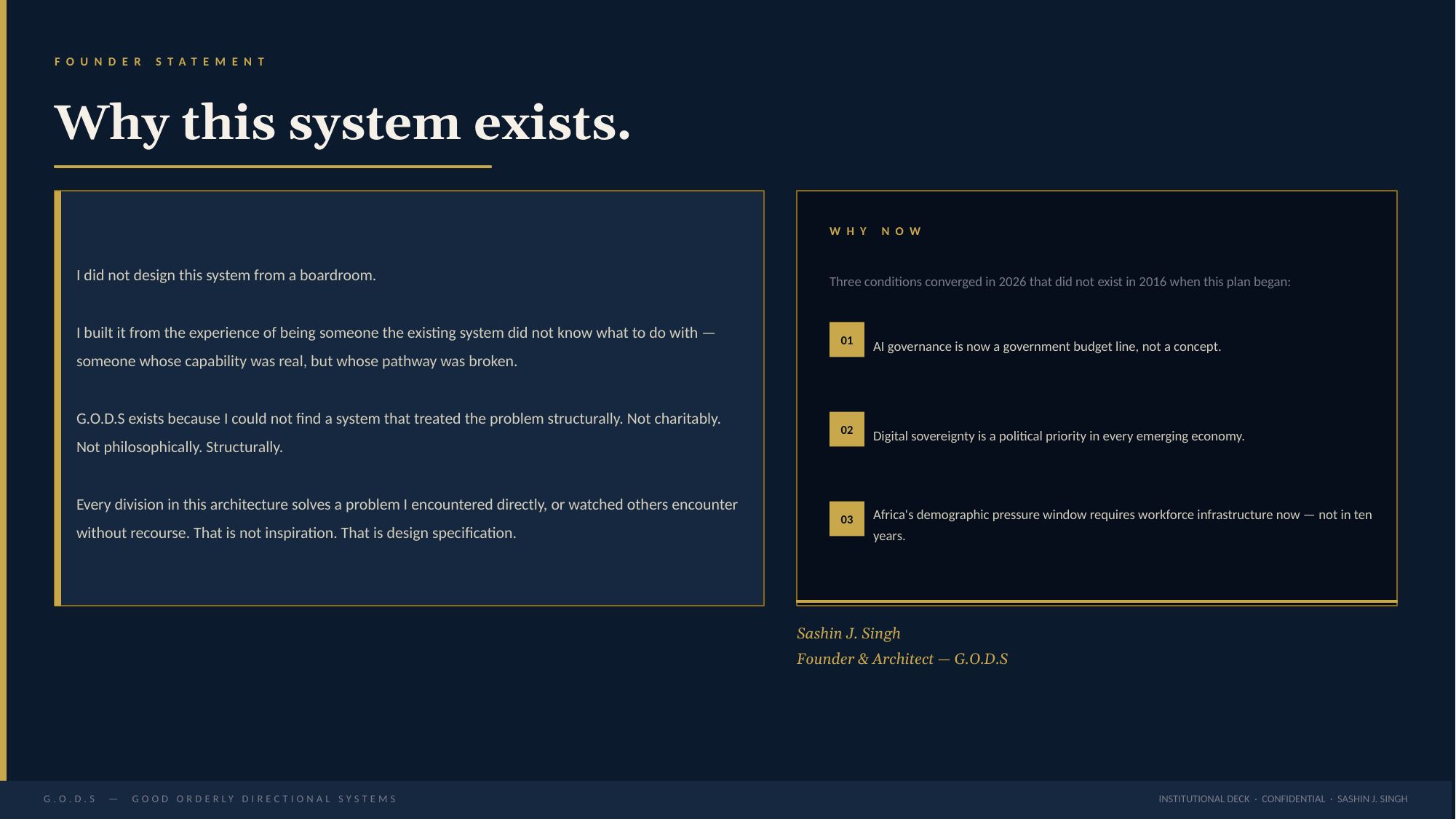

FOUNDER STATEMENT
Why this system exists.

I did not design this system from a boardroom.

I built it from the experience of being someone the existing system did not know what to do with — someone whose capability was real, but whose pathway was broken.

G.O.D.S exists because I could not find a system that treated the problem structurally. Not charitably. Not philosophically. Structurally.

Every division in this architecture solves a problem I encountered directly, or watched others encounter without recourse. That is not inspiration. That is design specification.
WHY NOW
Three conditions converged in 2026 that did not exist in 2016 when this plan began:
AI governance is now a government budget line, not a concept.

01
Digital sovereignty is a political priority in every emerging economy.

02
Africa's demographic pressure window requires workforce infrastructure now — not in ten years.

03

Sashin J. Singh
Founder & Architect — G.O.D.S

INSTITUTIONAL DECK  ·  CONFIDENTIAL  ·  SASHIN J. SINGH
G.O.D.S  —  GOOD ORDERLY DIRECTIONAL SYSTEMS